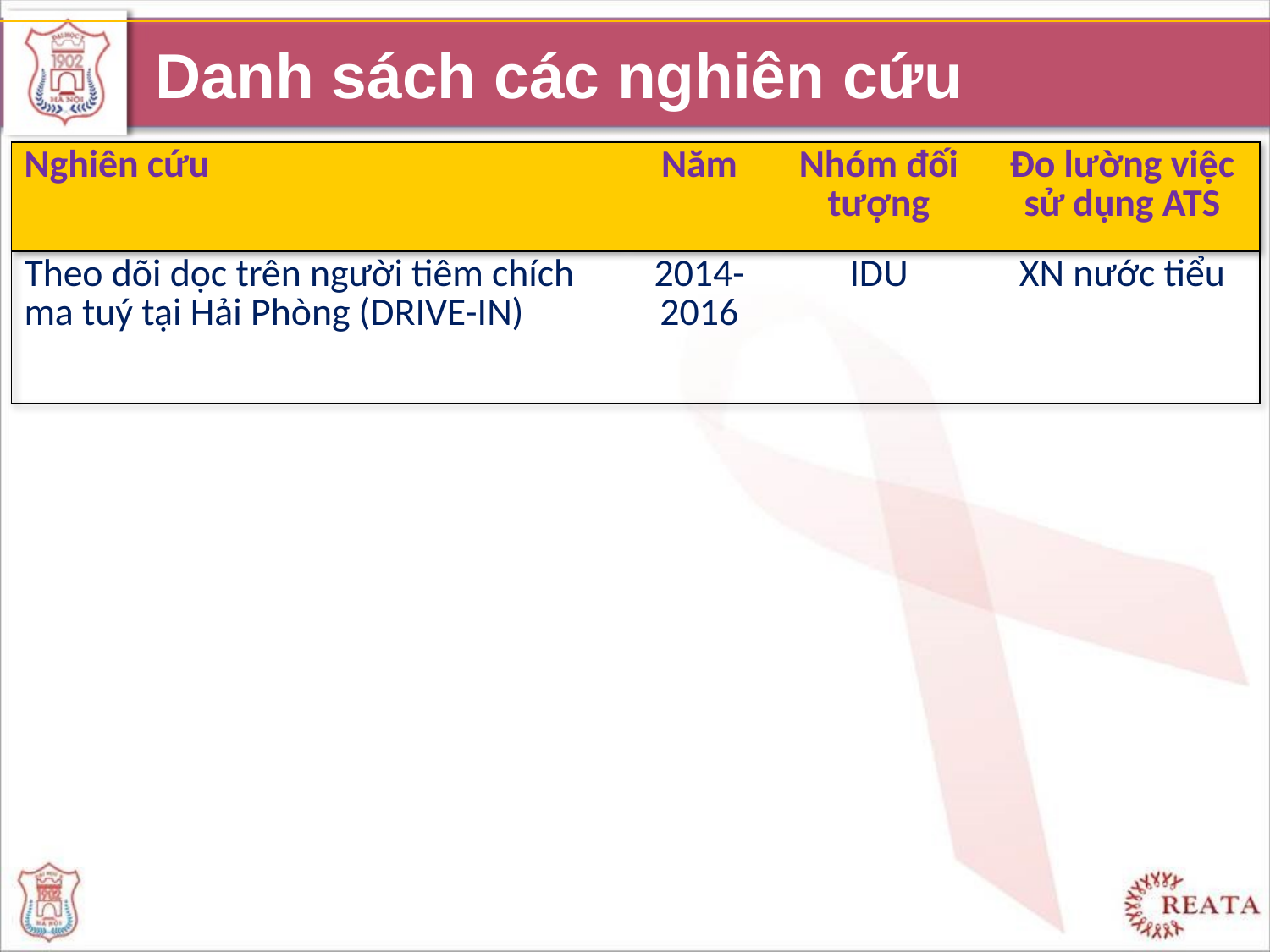

# Danh sách các nghiên cứu
| Nghiên cứu | Năm | Nhóm đối tượng | Đo lường việc sử dụng ATS |
| --- | --- | --- | --- |
| Theo dõi dọc trên người tiêm chích ma tuý tại Hải Phòng (DRIVE-IN) | 2014-2016 | IDU | XN nước tiểu |